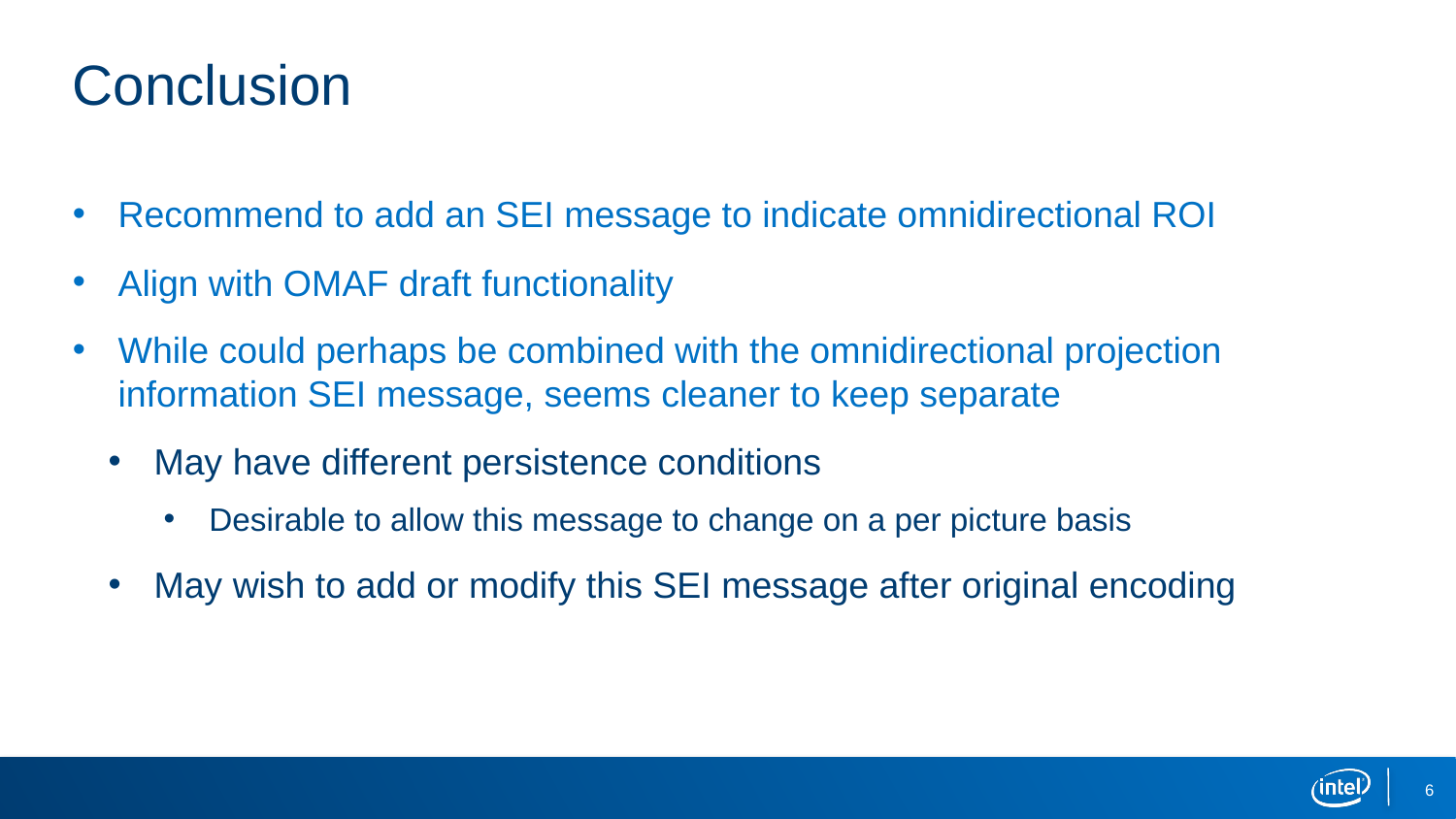

# Conclusion
Recommend to add an SEI message to indicate omnidirectional ROI
Align with OMAF draft functionality
While could perhaps be combined with the omnidirectional projection information SEI message, seems cleaner to keep separate
May have different persistence conditions
Desirable to allow this message to change on a per picture basis
May wish to add or modify this SEI message after original encoding
6